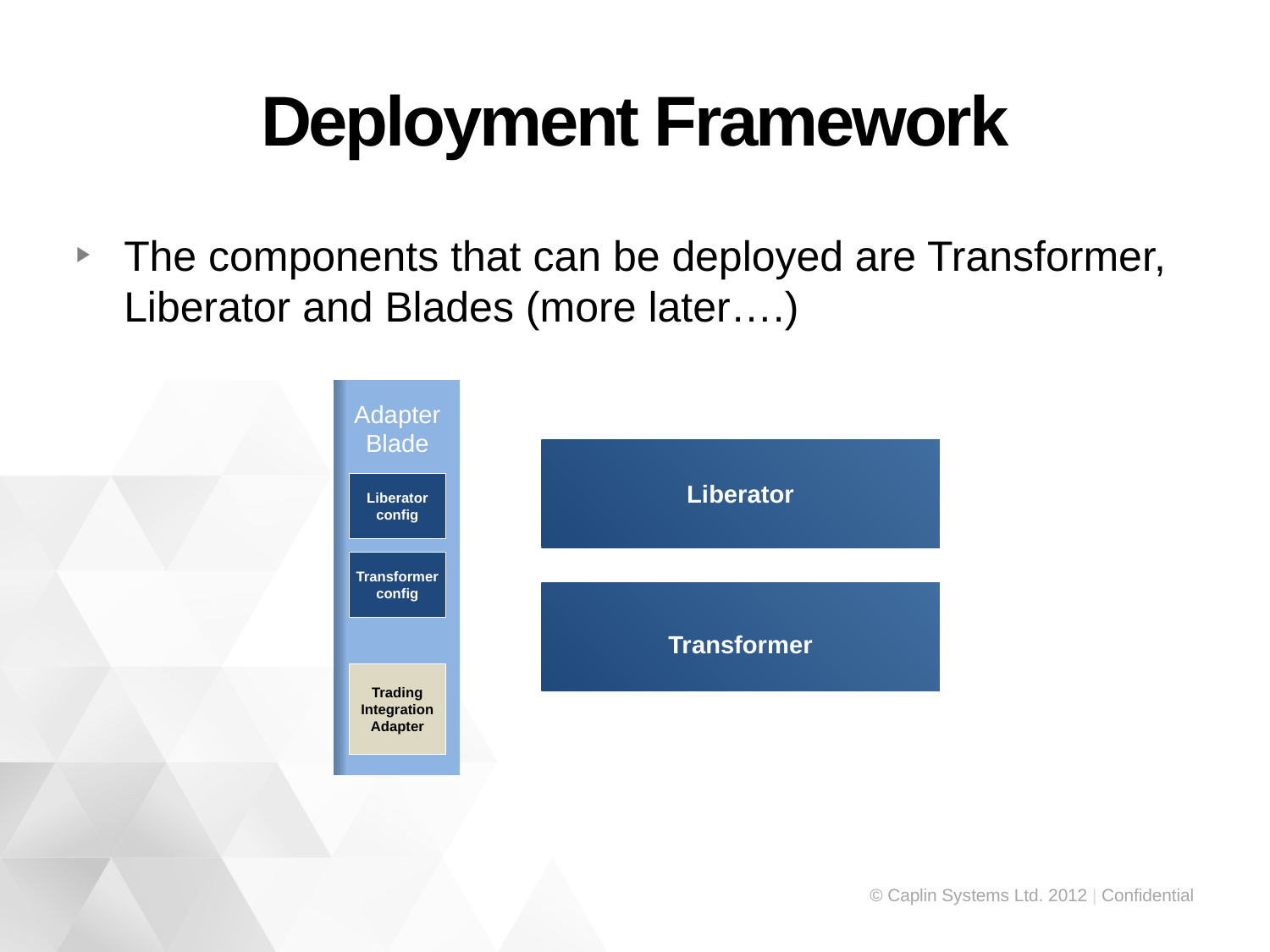

# Deployment Framework
The components that can be deployed are Transformer, Liberator and Blades (more later….)

Adapter Blade
Liberator
Liberator config
Transformer
config

Transformer
Trading Integration Adapter